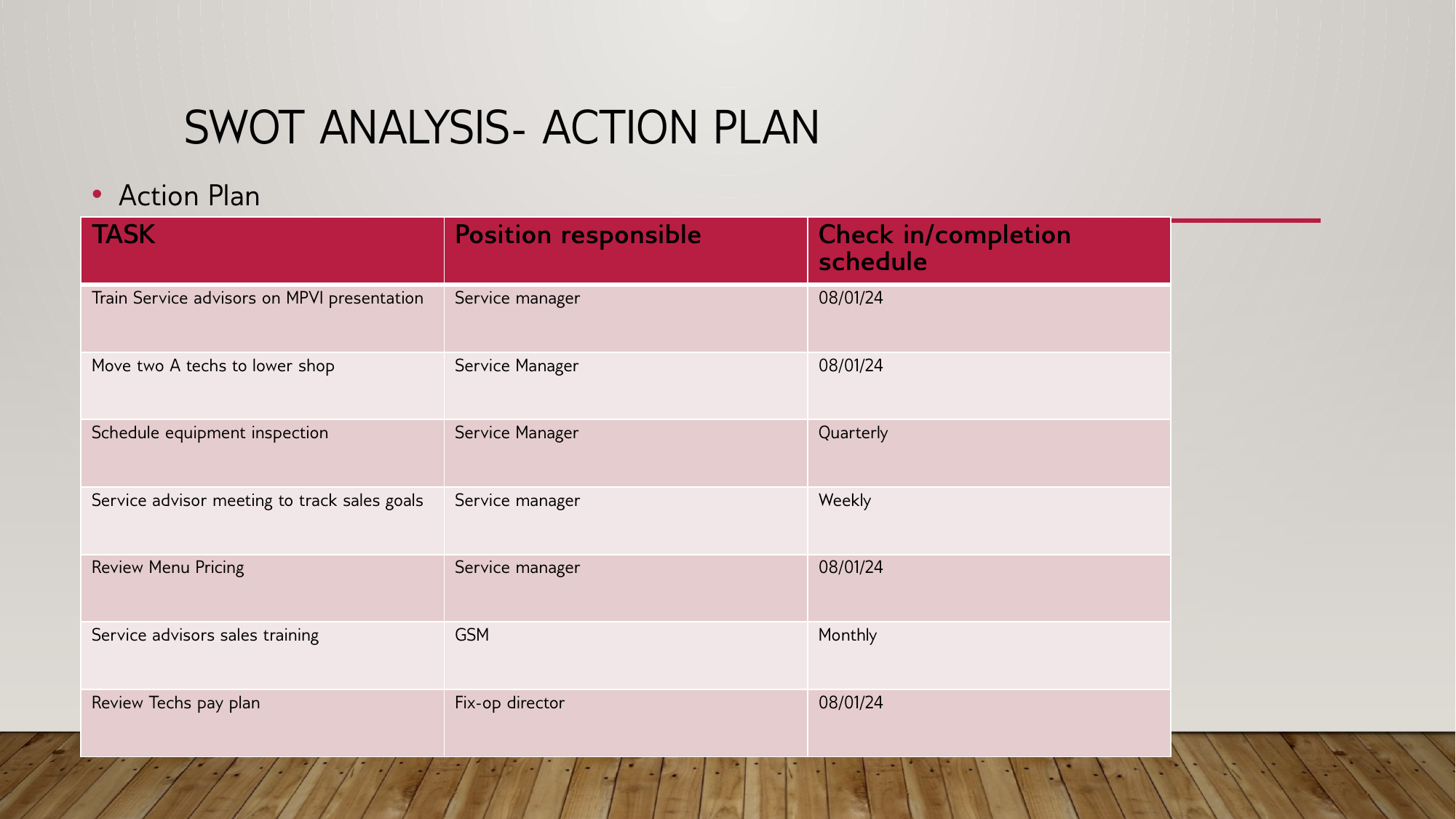

# SWOT Analysis- Action Plan
Action Plan

| TASK | Position responsible | Check in/completion schedule |
| --- | --- | --- |
| Train Service advisors on MPVI presentation | Service manager | 08/01/24 |
| Move two A techs to lower shop | Service Manager | 08/01/24 |
| Schedule equipment inspection | Service Manager | Quarterly |
| Service advisor meeting to track sales goals | Service manager | Weekly |
| Review Menu Pricing | Service manager | 08/01/24 |
| Service advisors sales training | GSM | Monthly |
| Review Techs pay plan | Fix-op director | 08/01/24 |